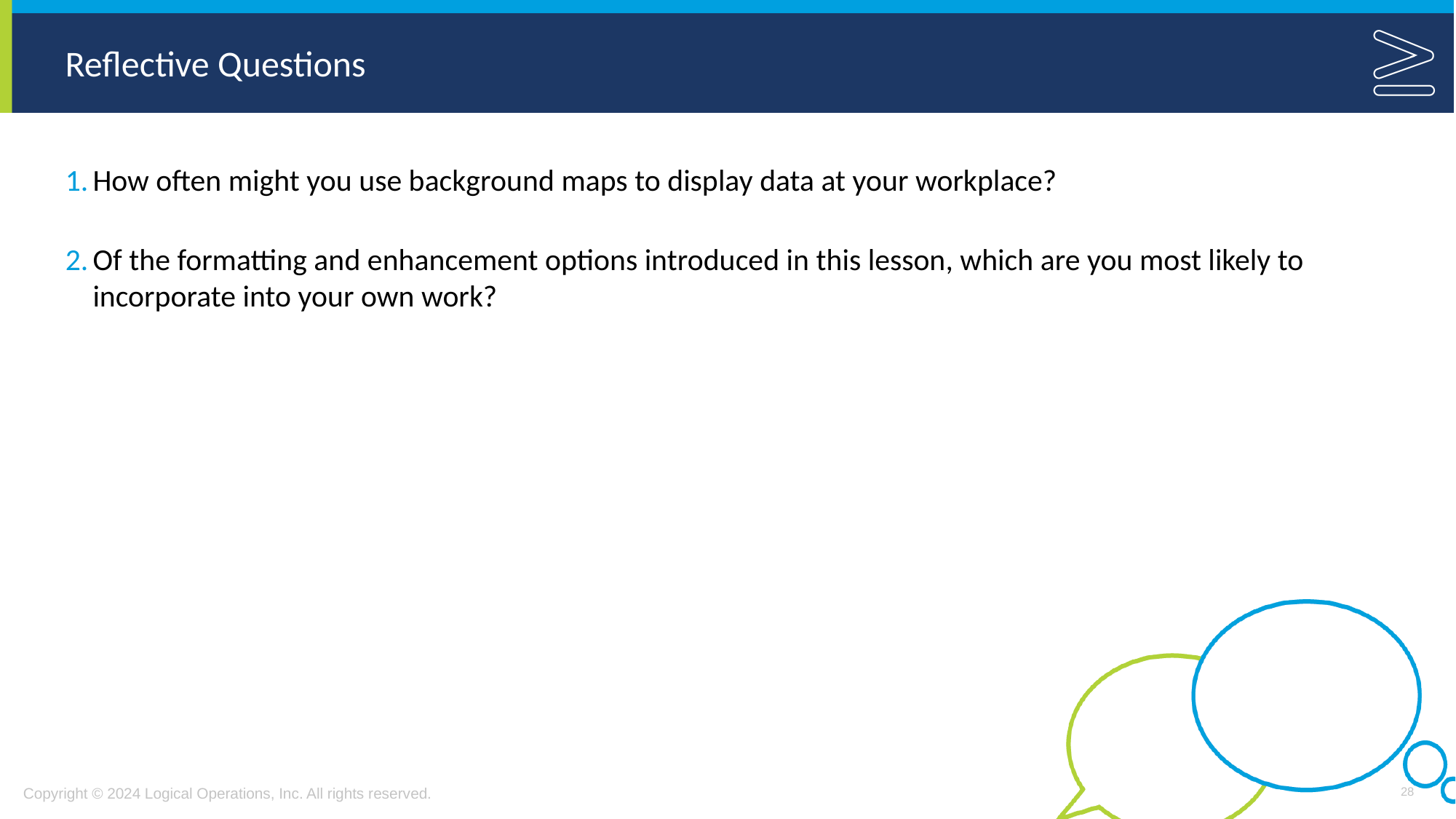

How often might you use background maps to display data at your workplace?
Of the formatting and enhancement options introduced in this lesson, which are you most likely to incorporate into your own work?
28